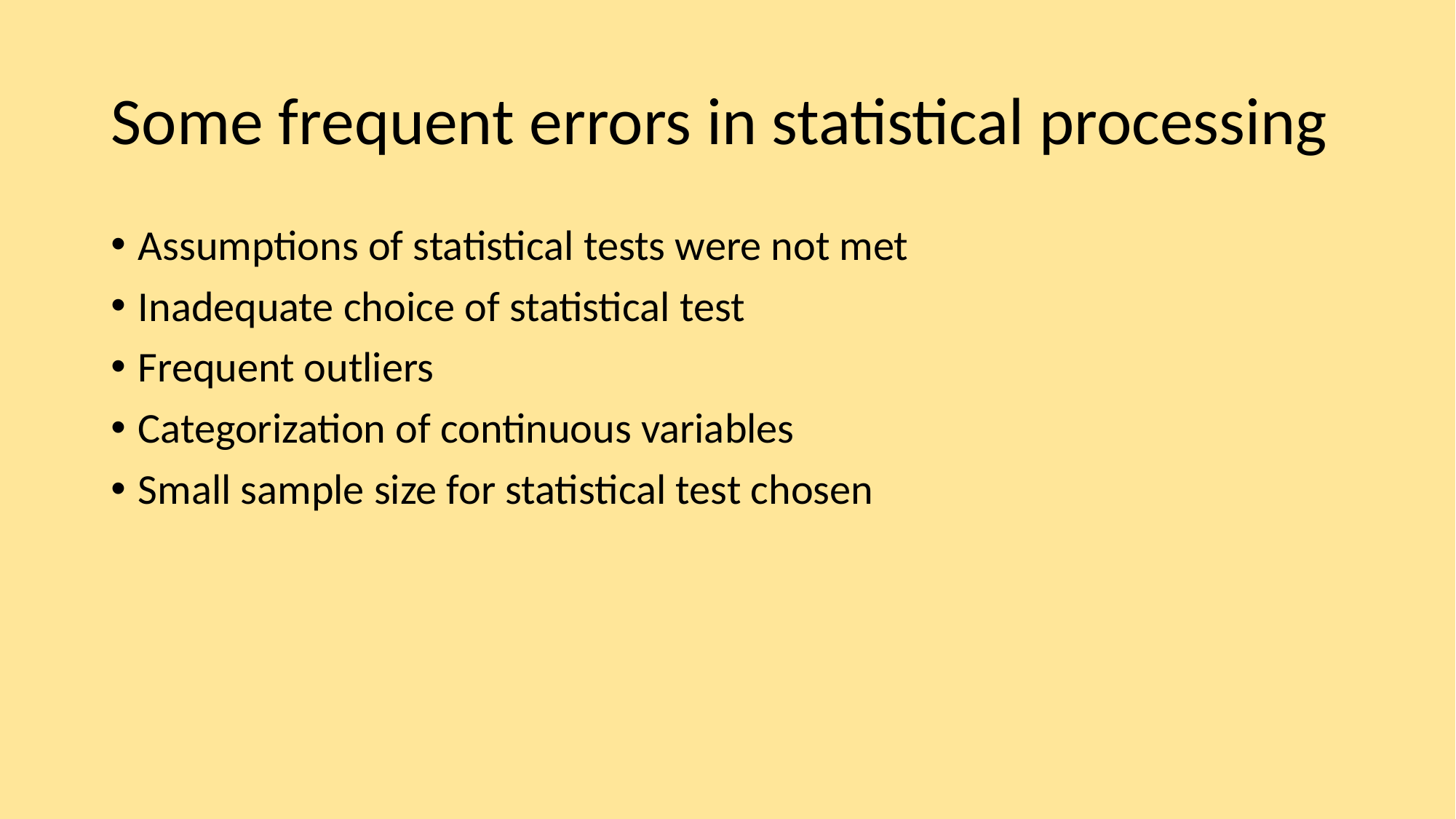

# Some frequent errors in statistical processing
Assumptions of statistical tests were not met
Inadequate choice of statistical test
Frequent outliers
Categorization of continuous variables
Small sample size for statistical test chosen